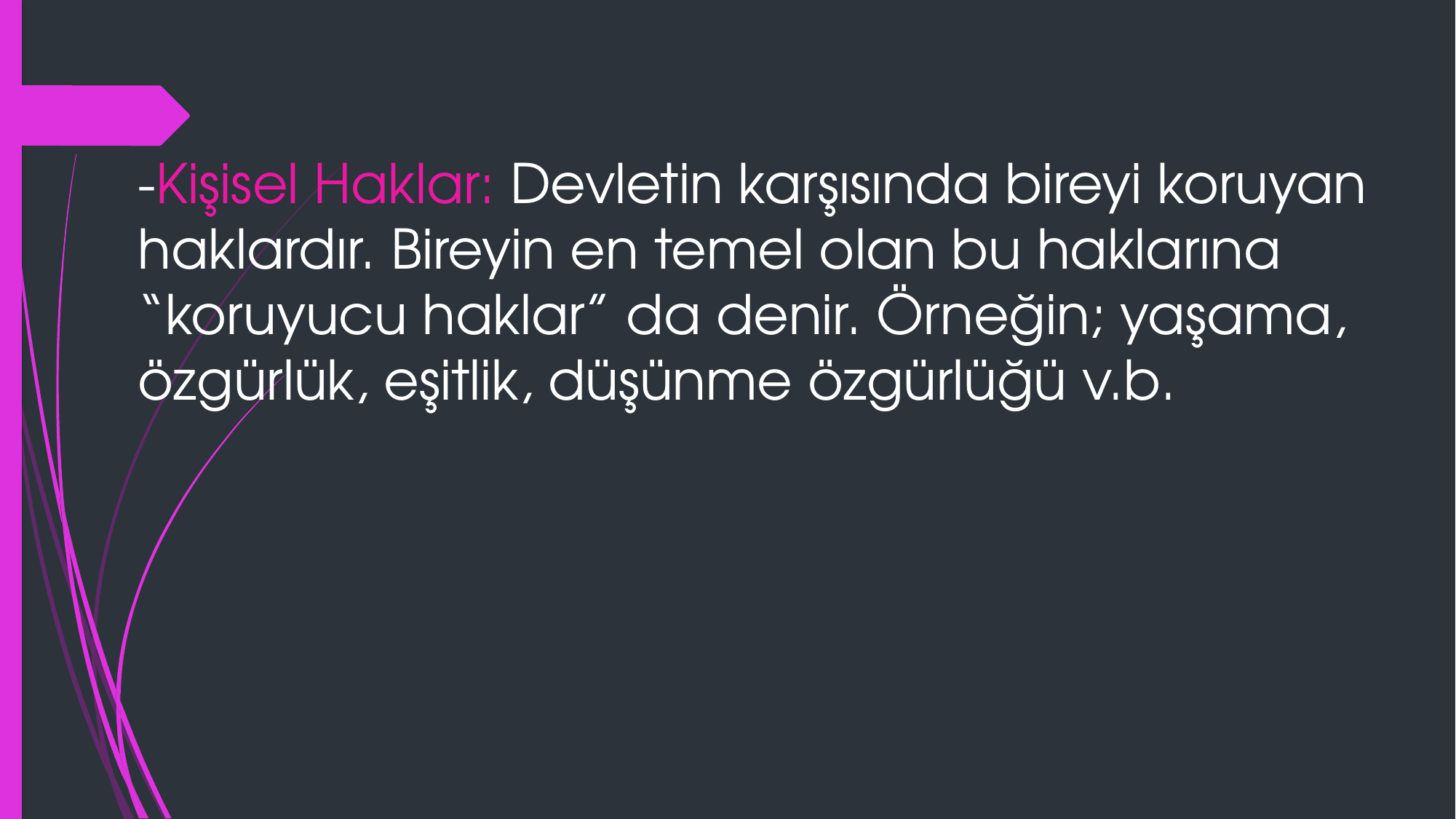

-Kişisel Haklar: Devletin karşısında bireyi koruyan haklardır. Bireyin en temel olan bu haklarına “koruyucu haklar” da denir. Örneğin; yaşama, özgürlük, eşitlik, düşünme özgürlüğü v.b.